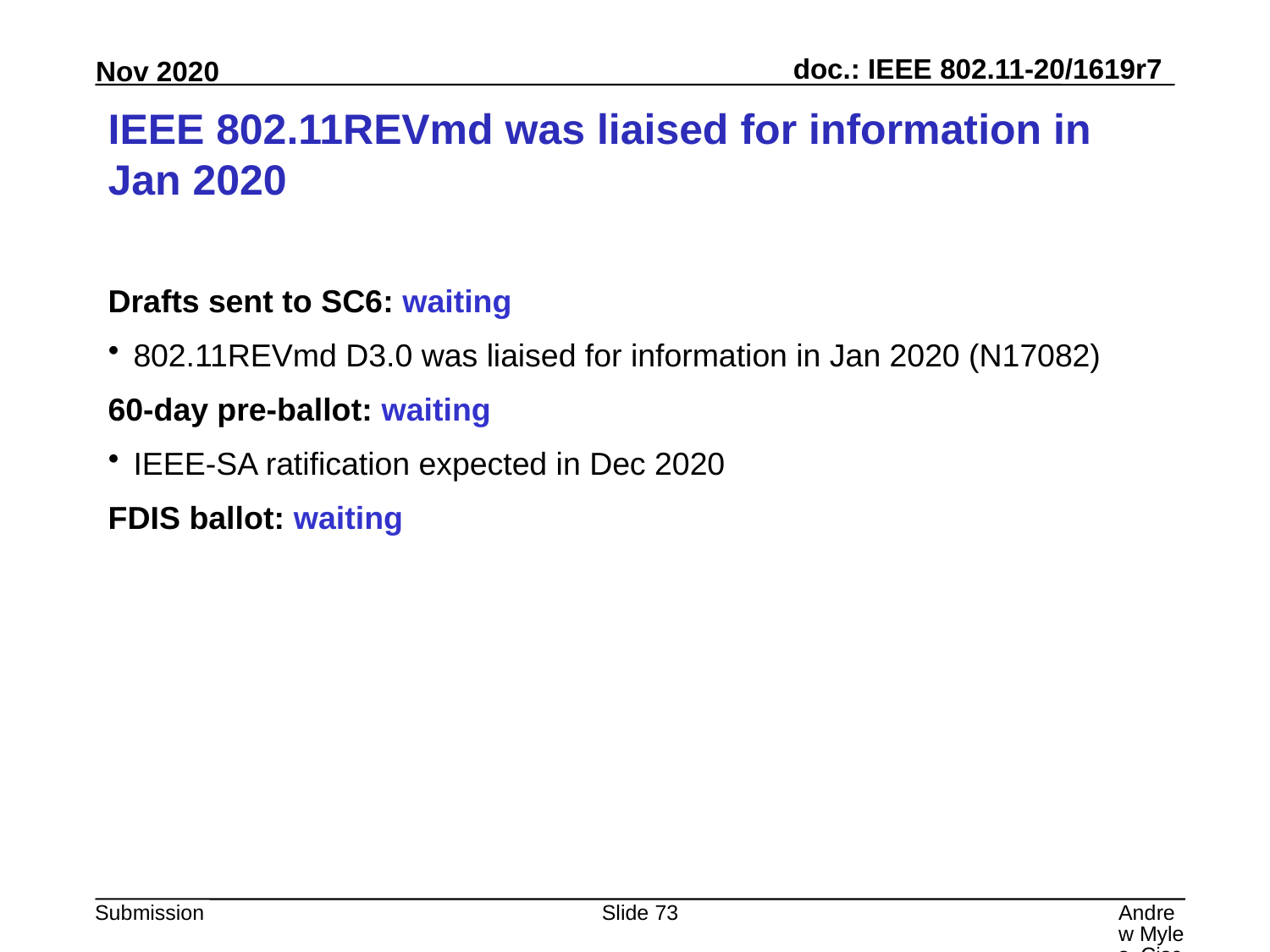

# IEEE 802.11REVmd was liaised for information in Jan 2020
Drafts sent to SC6: waiting
802.11REVmd D3.0 was liaised for information in Jan 2020 (N17082)
60-day pre-ballot: waiting
IEEE-SA ratification expected in Dec 2020
FDIS ballot: waiting

Slide 73
Andrew Myles, Cisco